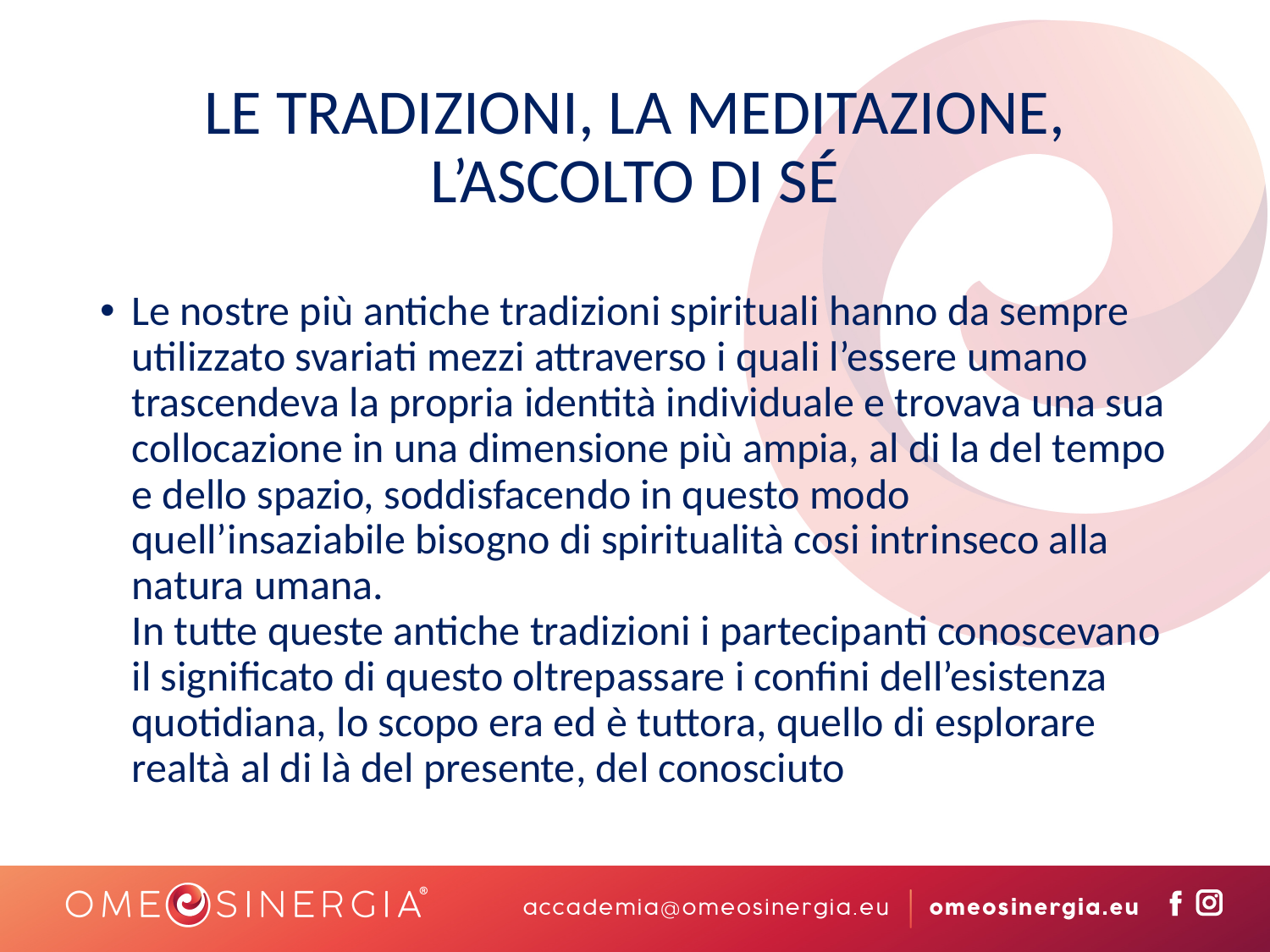

# LE TRADIZIONI, LA MEDITAZIONE, L’ASCOLTO DI SÉ
Le nostre più antiche tradizioni spirituali hanno da sempre utilizzato svariati mezzi attraverso i quali l’essere umano trascendeva la propria identità individuale e trovava una sua collocazione in una dimensione più ampia, al di la del tempo e dello spazio, soddisfacendo in questo modo quell’insaziabile bisogno di spiritualità cosi intrinseco alla natura umana. 						   In tutte queste antiche tradizioni i partecipanti conoscevano il significato di questo oltrepassare i confini dell’esistenza quotidiana, lo scopo era ed è tuttora, quello di esplorare realtà al di là del presente, del conosciuto